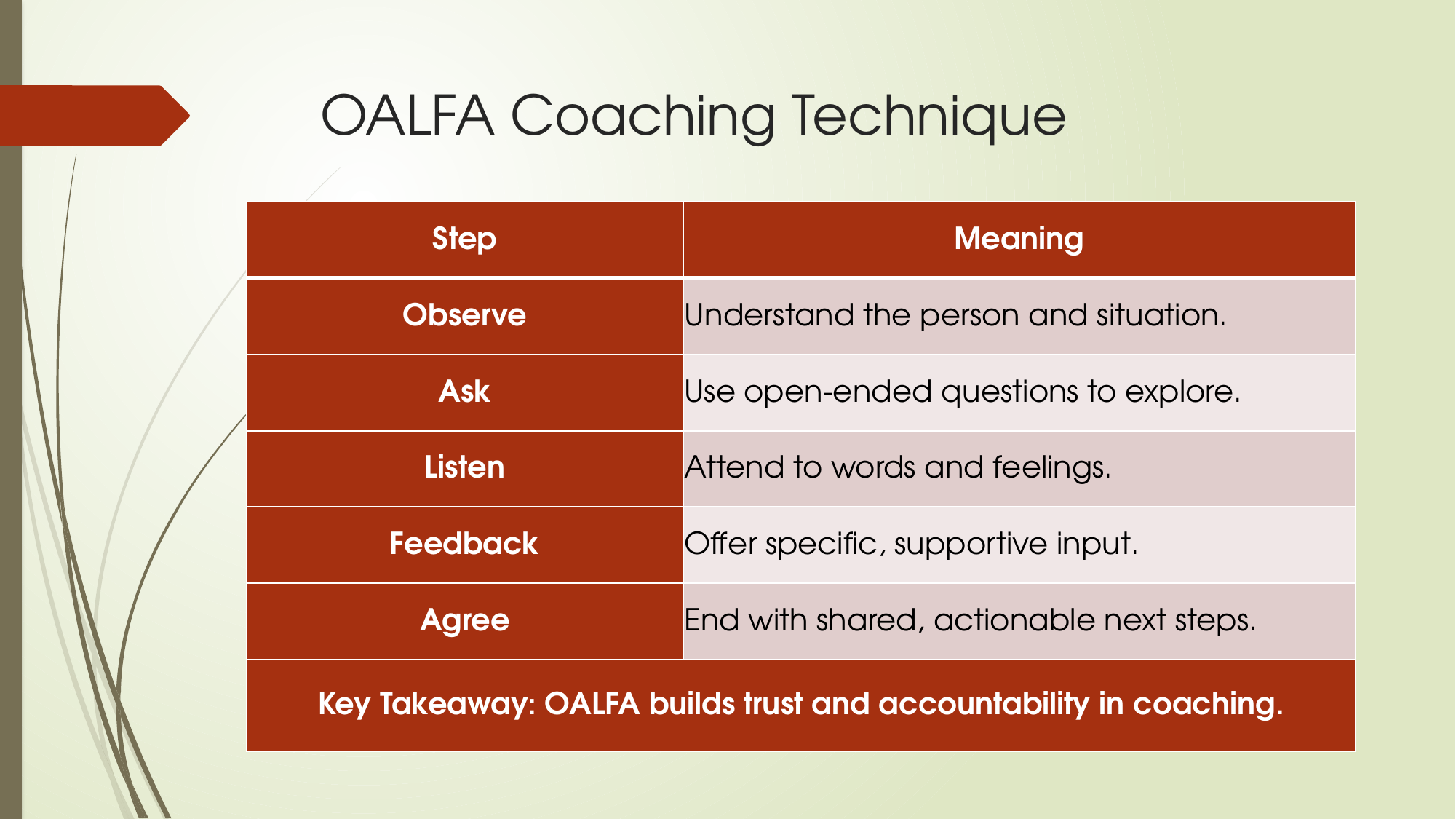

# OALFA Coaching Technique
| Step | Meaning |
| --- | --- |
| Observe | Understand the person and situation. |
| Ask | Use open-ended questions to explore. |
| Listen | Attend to words and feelings. |
| Feedback | Offer specific, supportive input. |
| Agree | End with shared, actionable next steps. |
| Key Takeaway: OALFA builds trust and accountability in coaching. |  |